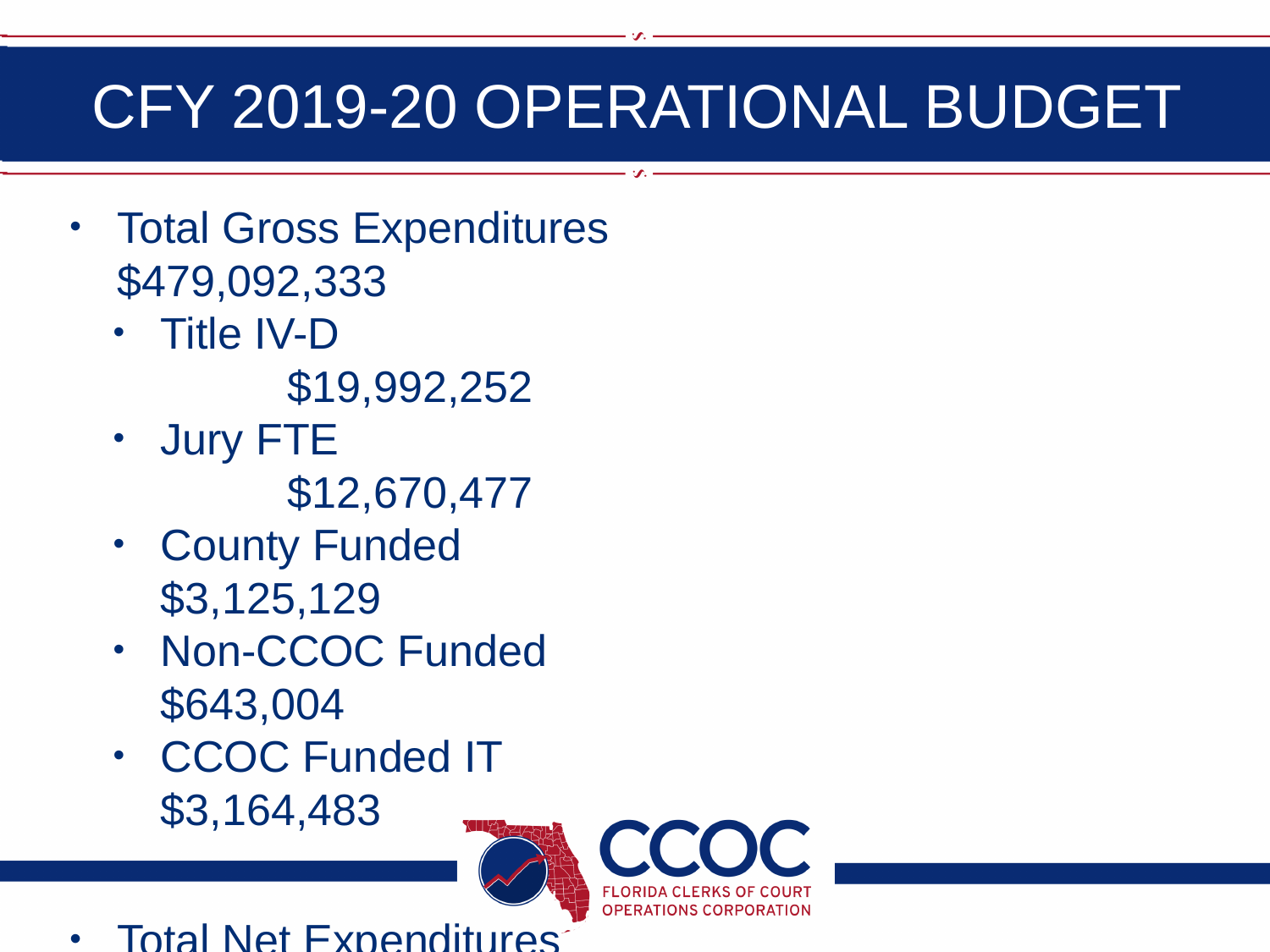

# CFY 2019-20 OPERATIONAL BUDGET
Total Gross Expenditures				$479,092,333
Title IV-D								$19,992,252
Jury FTE								$12,670,477
County Funded						$3,125,129
Non-CCOC Funded					$643,004
CCOC Funded IT						$3,164,483

Total Net Expenditures				$445,825,954